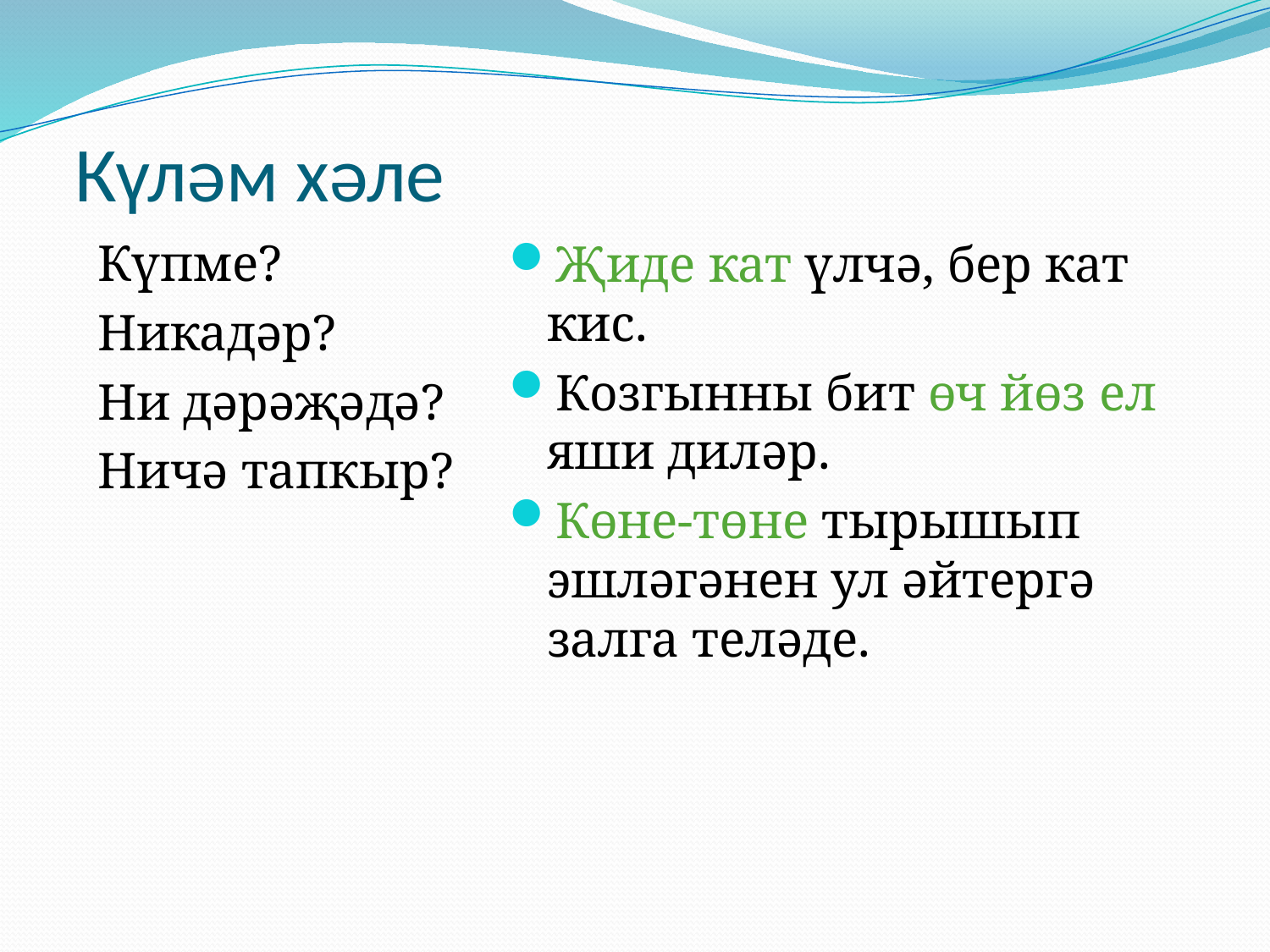

# Күләм хәле
Күпме?
Никадәр?
Ни дәрәҗәдә?
Ничә тапкыр?

Җиде кат үлчә, бер кат кис.
Козгынны бит өч йөз ел яши диләр.
Көне-төне тырышып эшләгәнен ул әйтергә залга теләде.